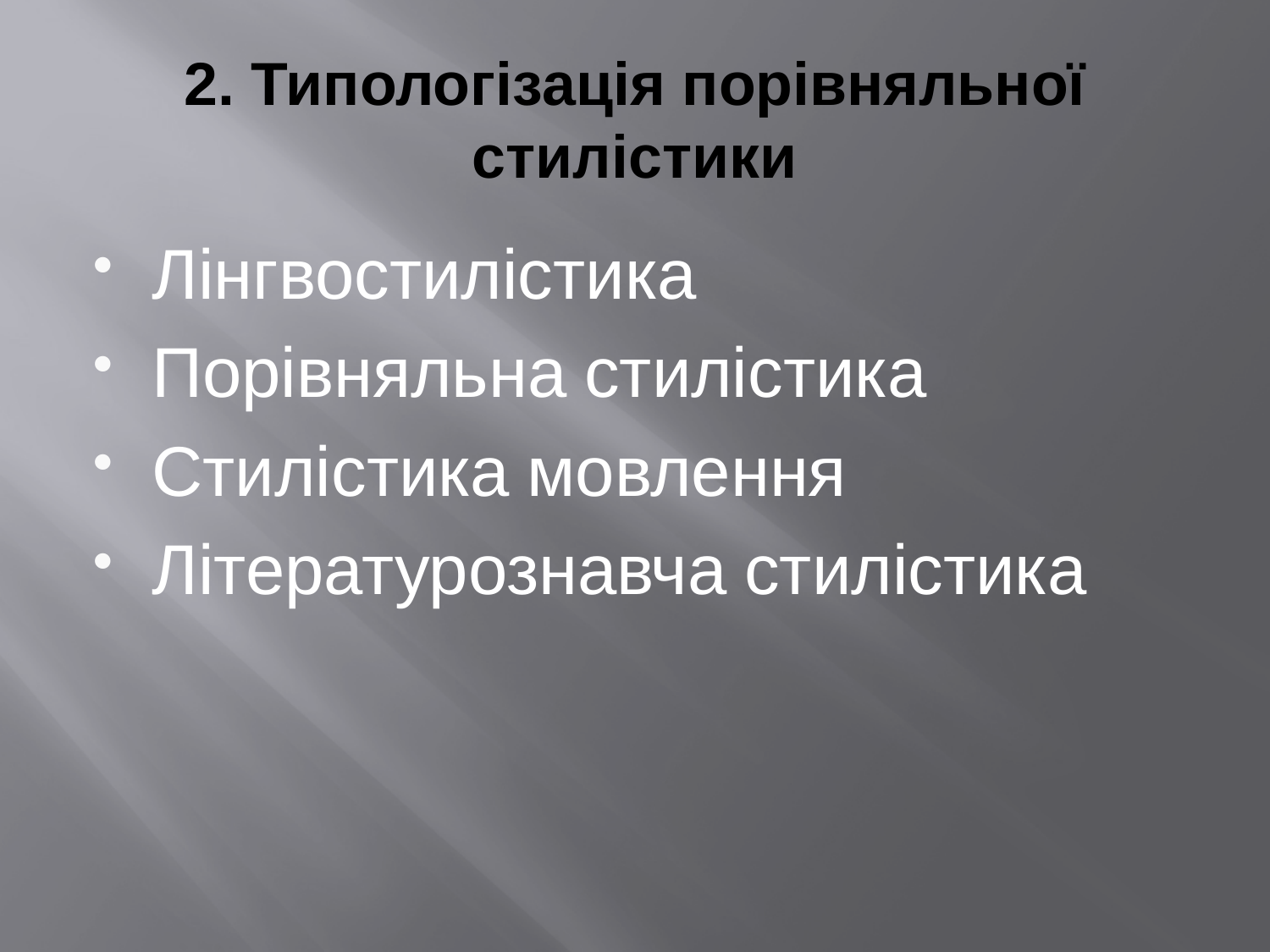

# 2. Типологізація порівняльної стилістики
Лінгвостилістика
Порівняльна стилістика
Стилістика мовлення
Літературознавча стилістика